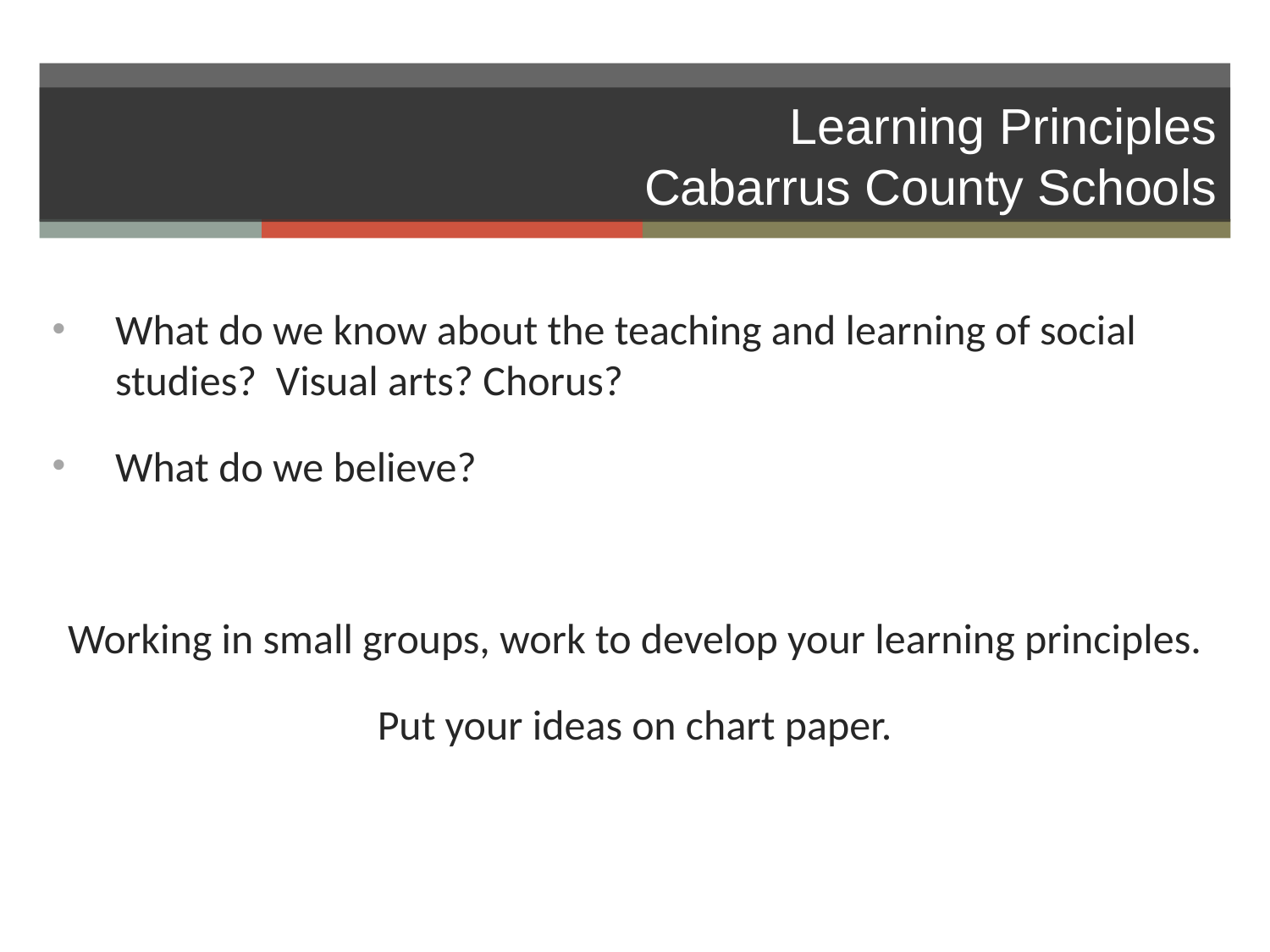

# Learning Principles Cabarrus County Schools
What do we know about the teaching and learning of social studies?  Visual arts? Chorus?
What do we believe?

Working in small groups, work to develop your learning principles.
Put your ideas on chart paper.